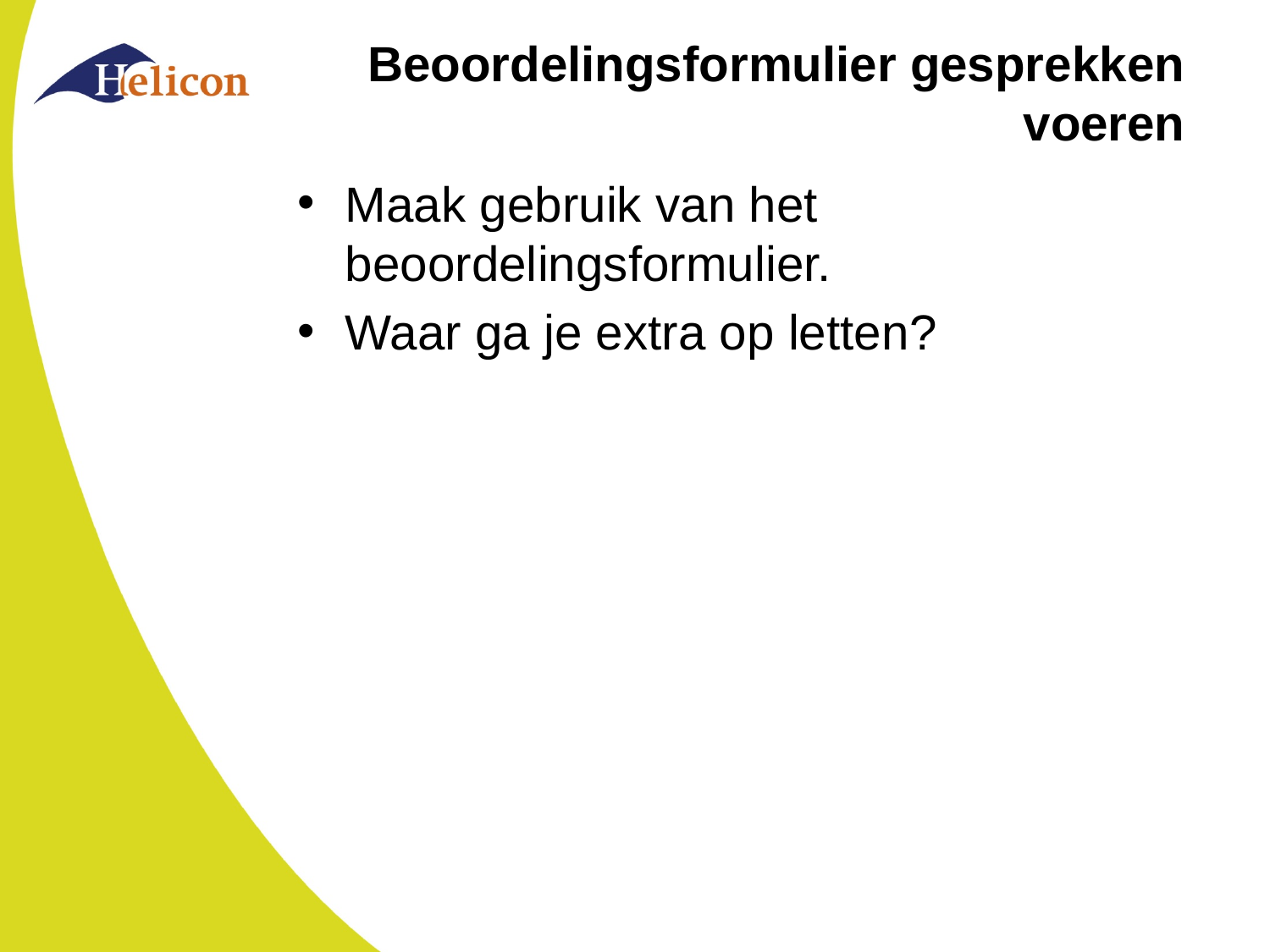

# Beoordelingsformulier gesprekken voeren
Maak gebruik van het beoordelingsformulier.
Waar ga je extra op letten?